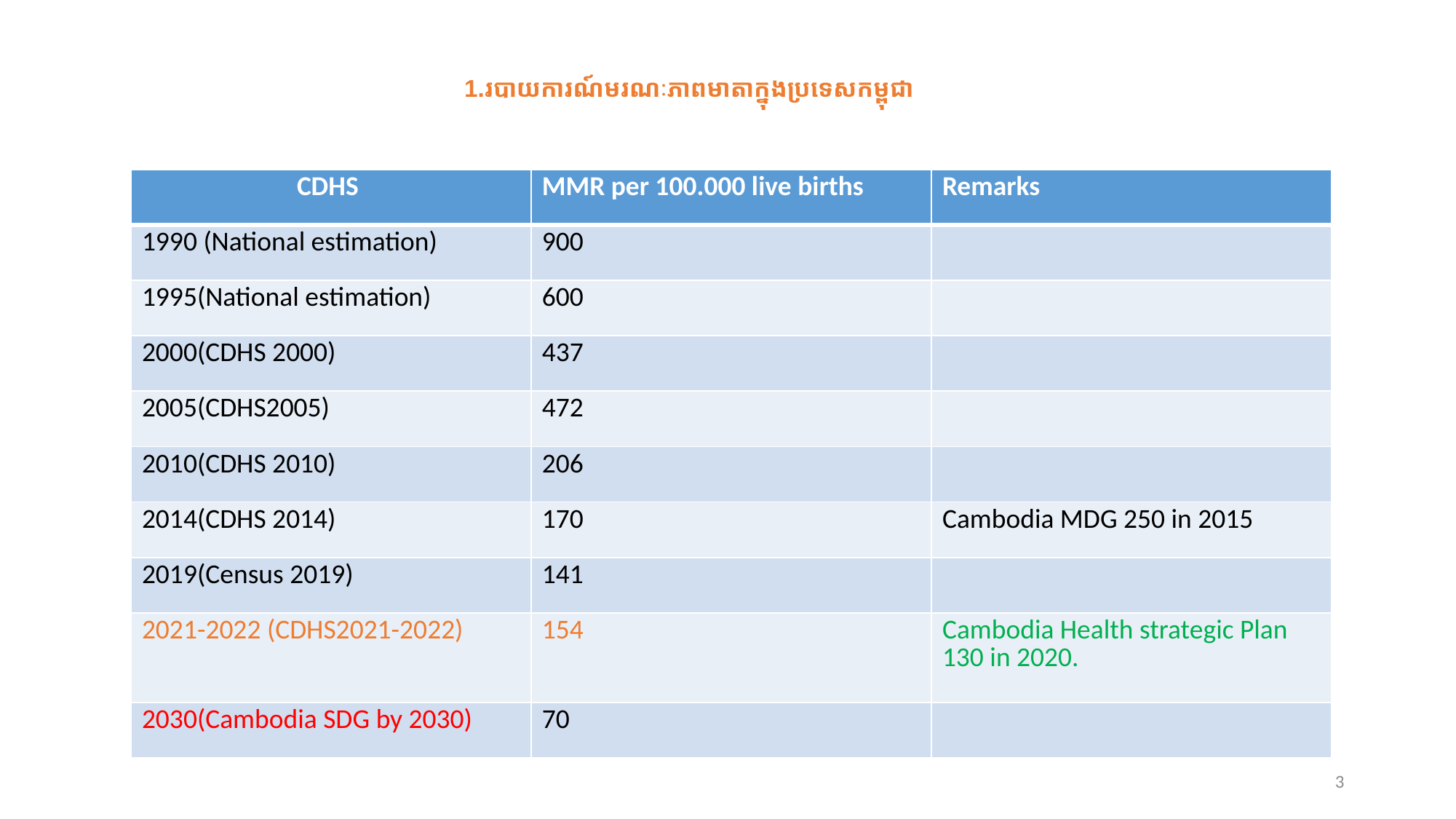

# 1.របាយការណ៍មរណៈភាពមាតាក្នុងប្រទេសកម្ពុជា

| CDHS | MMR per 100.000 live births | Remarks |
| --- | --- | --- |
| 1990 (National estimation) | 900 |  |
| 1995(National estimation) | 600 |  |
| 2000(CDHS 2000) | 437 |  |
| 2005(CDHS2005) | 472 |  |
| 2010(CDHS 2010) | 206 |  |
| 2014(CDHS 2014) | 170 | Cambodia MDG 250 in 2015 |
| 2019(Census 2019) | 141 |  |
| 2021-2022 (CDHS2021-2022) | 154 | Cambodia Health strategic Plan 130 in 2020. |
| 2030(Cambodia SDG by 2030) | 70 |  |
3